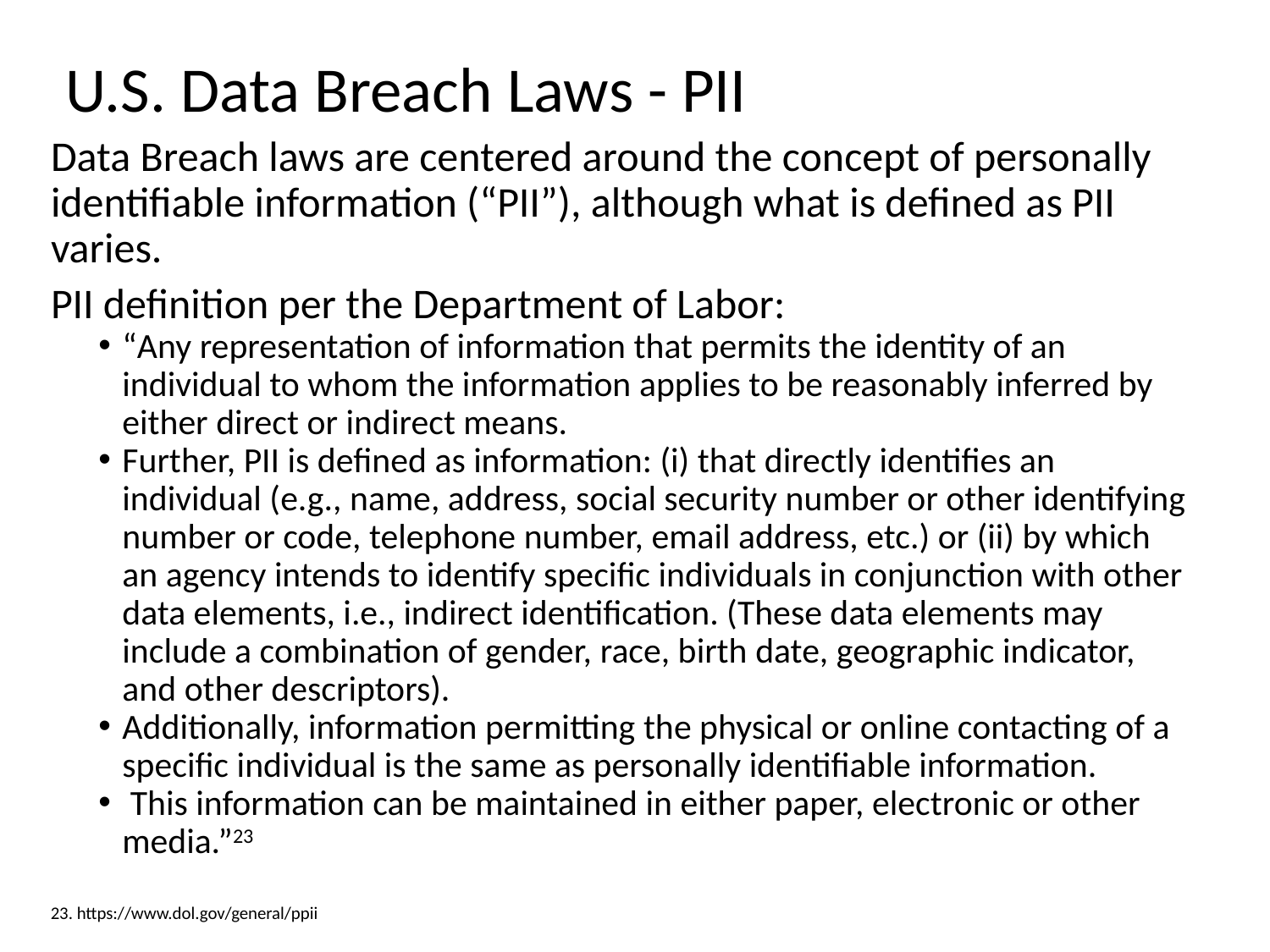

# U.S. Data Breach Laws - PII
Data Breach laws are centered around the concept of personally identifiable information (“PII”), although what is defined as PII varies.
PII definition per the Department of Labor:
“Any representation of information that permits the identity of an individual to whom the information applies to be reasonably inferred by either direct or indirect means.
Further, PII is defined as information: (i) that directly identifies an individual (e.g., name, address, social security number or other identifying number or code, telephone number, email address, etc.) or (ii) by which an agency intends to identify specific individuals in conjunction with other data elements, i.e., indirect identification. (These data elements may include a combination of gender, race, birth date, geographic indicator, and other descriptors).
Additionally, information permitting the physical or online contacting of a specific individual is the same as personally identifiable information.
 This information can be maintained in either paper, electronic or other media.”23
23. https://www.dol.gov/general/ppii